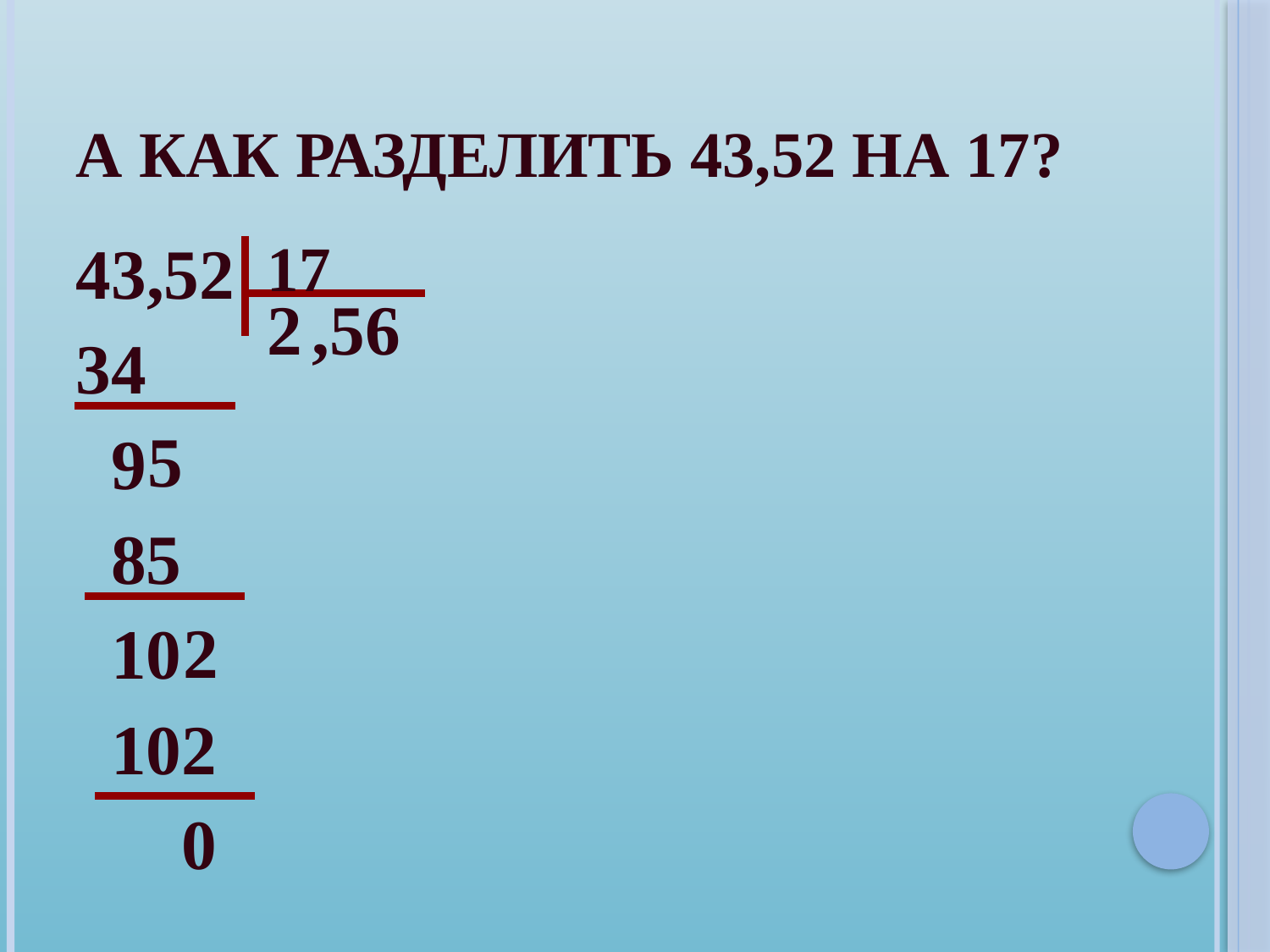

# А как разделить 43,52 на 17?
43,52
34
  9
  85
  10
  102
      0
17
2
,
5
6
5
2